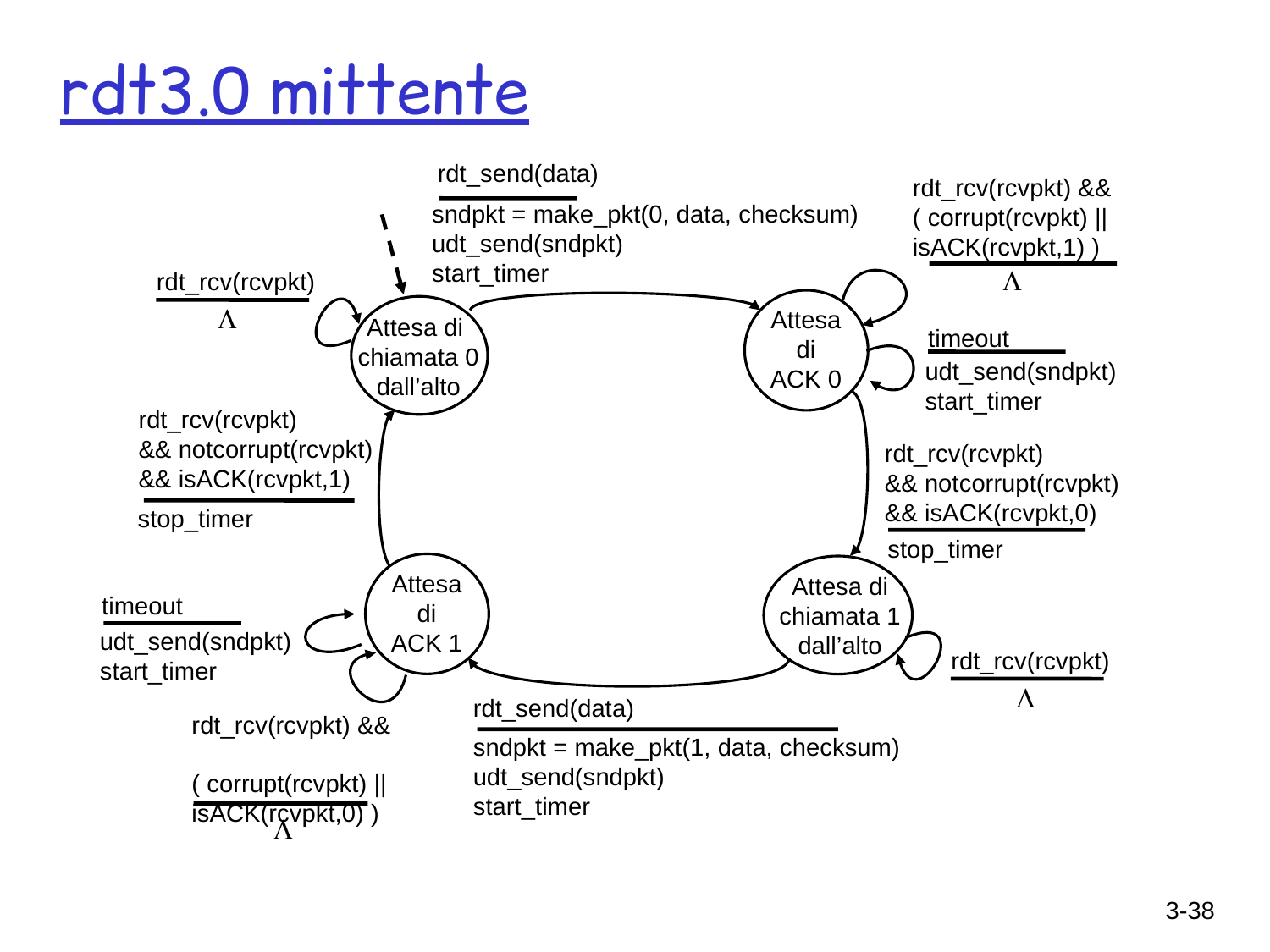

# rdt3.0 mittente
rdt_send(data)
rdt_rcv(rcvpkt) &&
( corrupt(rcvpkt) ||
isACK(rcvpkt,1) )
sndpkt = make_pkt(0, data, checksum)
udt_send(sndpkt)
start_timer

Λ
rdt_rcv(rcvpkt)

Attesa di ACK 0
Λ

Attesa di
chiamata 0 dall’alto
timeout

udt_send(sndpkt)
start_timer

rdt_rcv(rcvpkt)
&& notcorrupt(rcvpkt)
&& isACK(rcvpkt,1)
rdt_rcv(rcvpkt)
&& notcorrupt(rcvpkt)
&& isACK(rcvpkt,0)

stop_timer

stop_timer

Attesa di ACK 1

Attesa di chiamata 1 dall’alto
timeout

udt_send(sndpkt)
start_timer

rdt_rcv(rcvpkt)

Λ

rdt_send(data)
rdt_rcv(rcvpkt) &&
( corrupt(rcvpkt) ||
isACK(rcvpkt,0) )
sndpkt = make_pkt(1, data, checksum)
udt_send(sndpkt)
start_timer

Λ
3-38